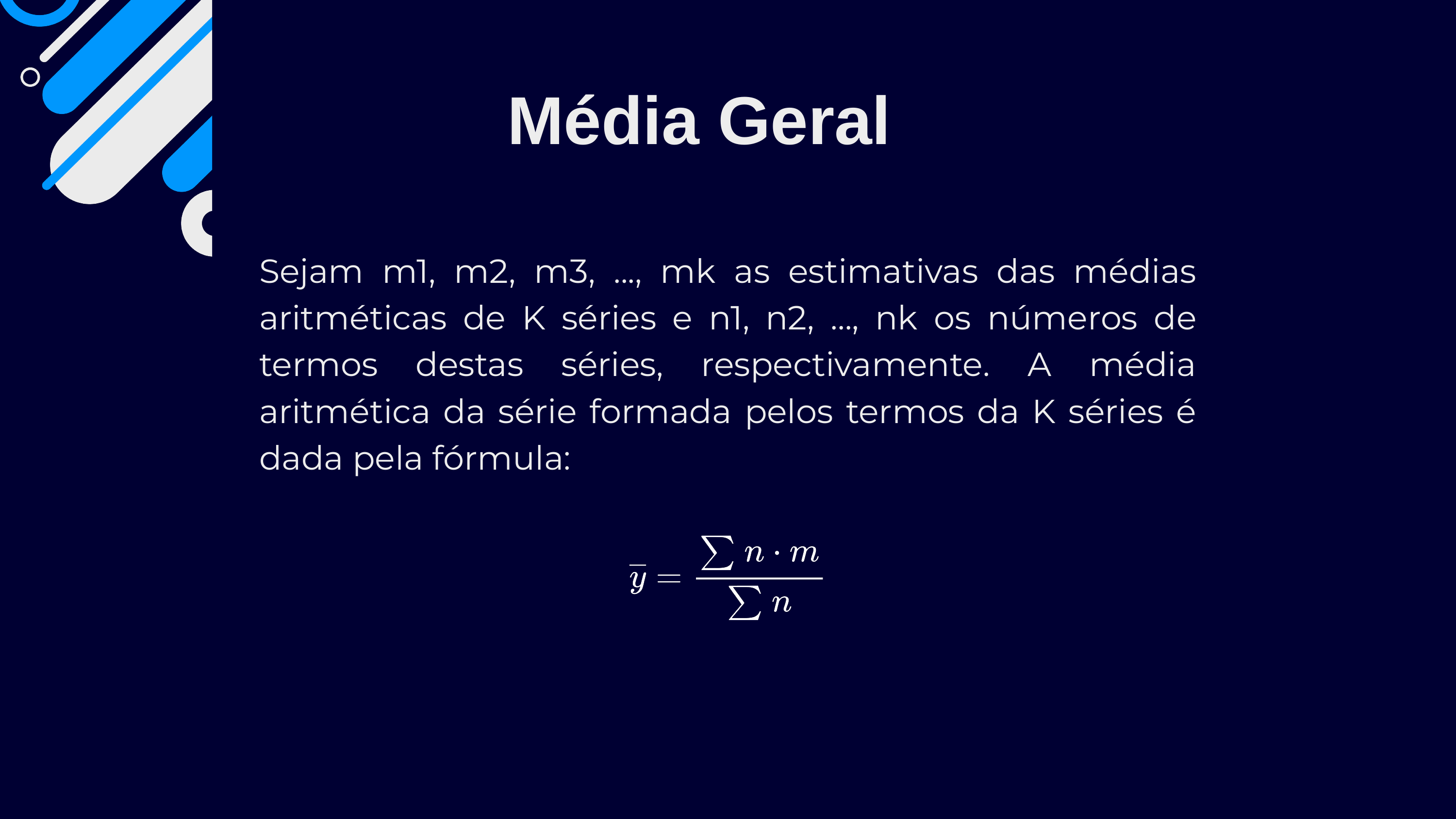

Média Geral
Sejam m1, m2, m3, ..., mk​​ as estimativas das médias aritméticas de K séries e n1, n2, …, nk​ os números de termos destas séries, respectivamente. A média aritmética da série formada pelos termos da K séries é dada pela fórmula: